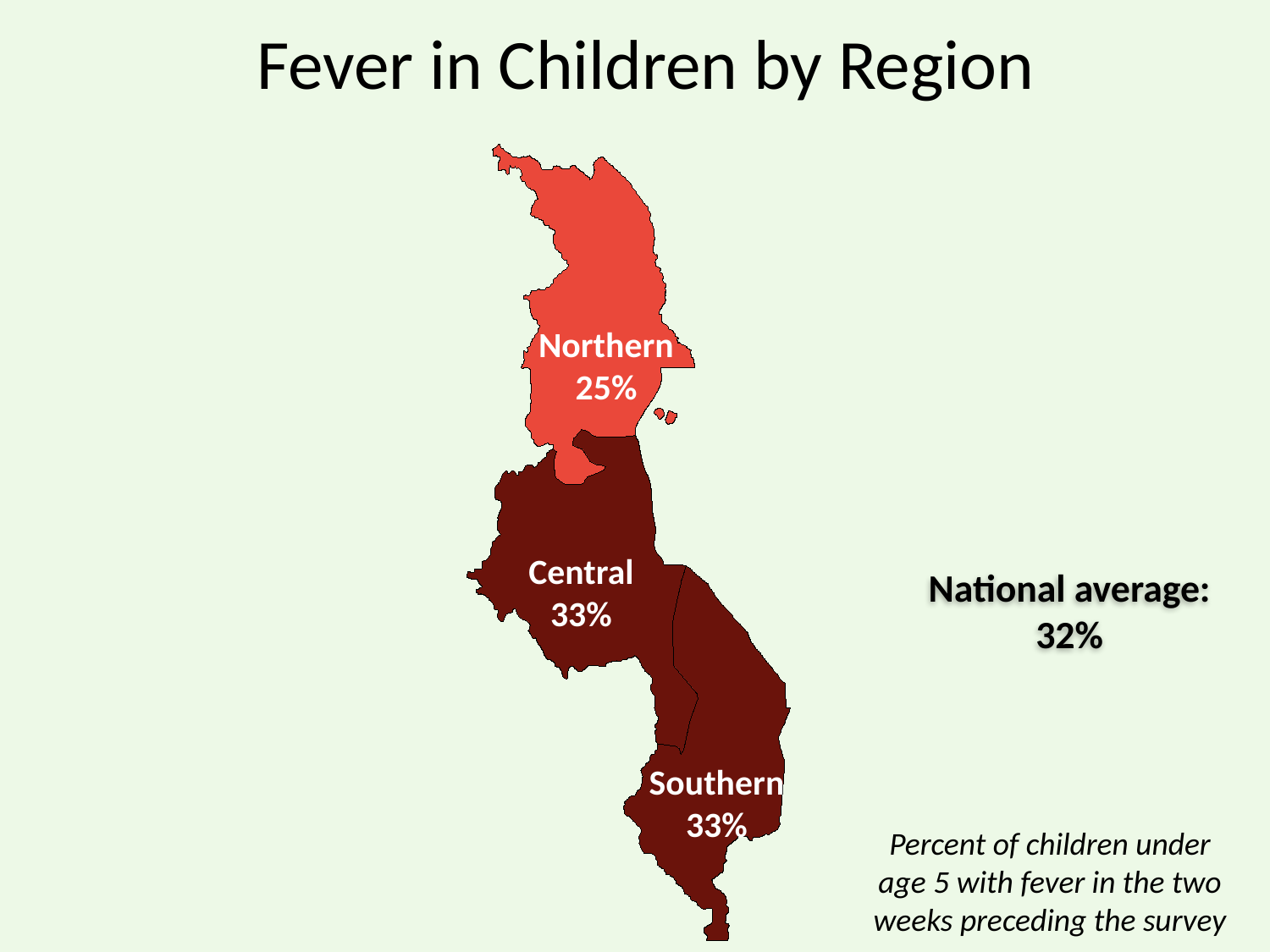

# Fever in Children by Region

Northern
25%
National average: 32%
Central
33%
Southern
33%
Percent of children under age 5 with fever in the two weeks preceding the survey